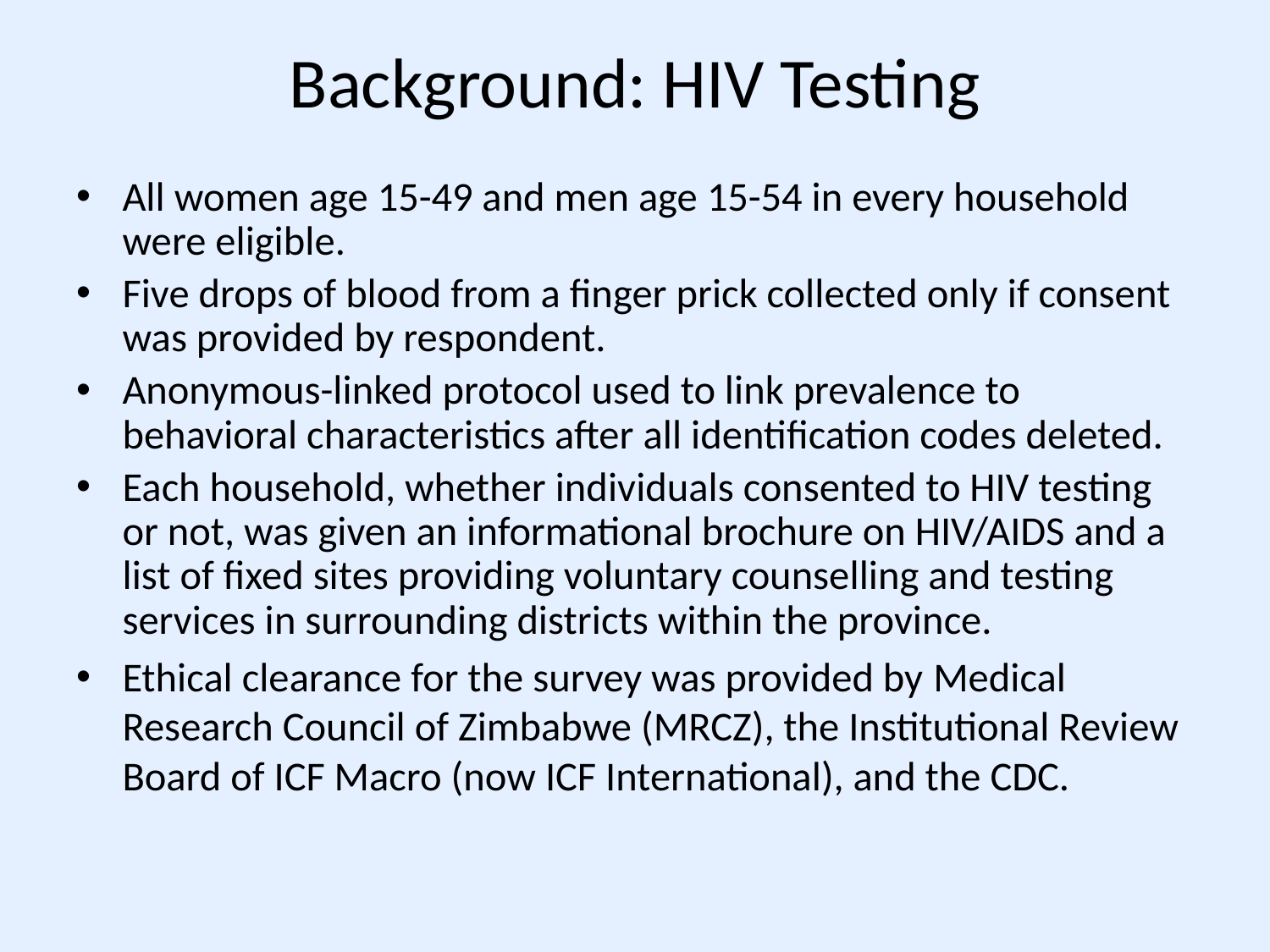

# Background: HIV Testing
All women age 15-49 and men age 15-54 in every household were eligible.
Five drops of blood from a finger prick collected only if consent was provided by respondent.
Anonymous-linked protocol used to link prevalence to behavioral characteristics after all identification codes deleted.
Each household, whether individuals consented to HIV testing or not, was given an informational brochure on HIV/AIDS and a list of fixed sites providing voluntary counselling and testing services in surrounding districts within the province.
Ethical clearance for the survey was provided by Medical Research Council of Zimbabwe (MRCZ), the Institutional Review Board of ICF Macro (now ICF International), and the CDC.